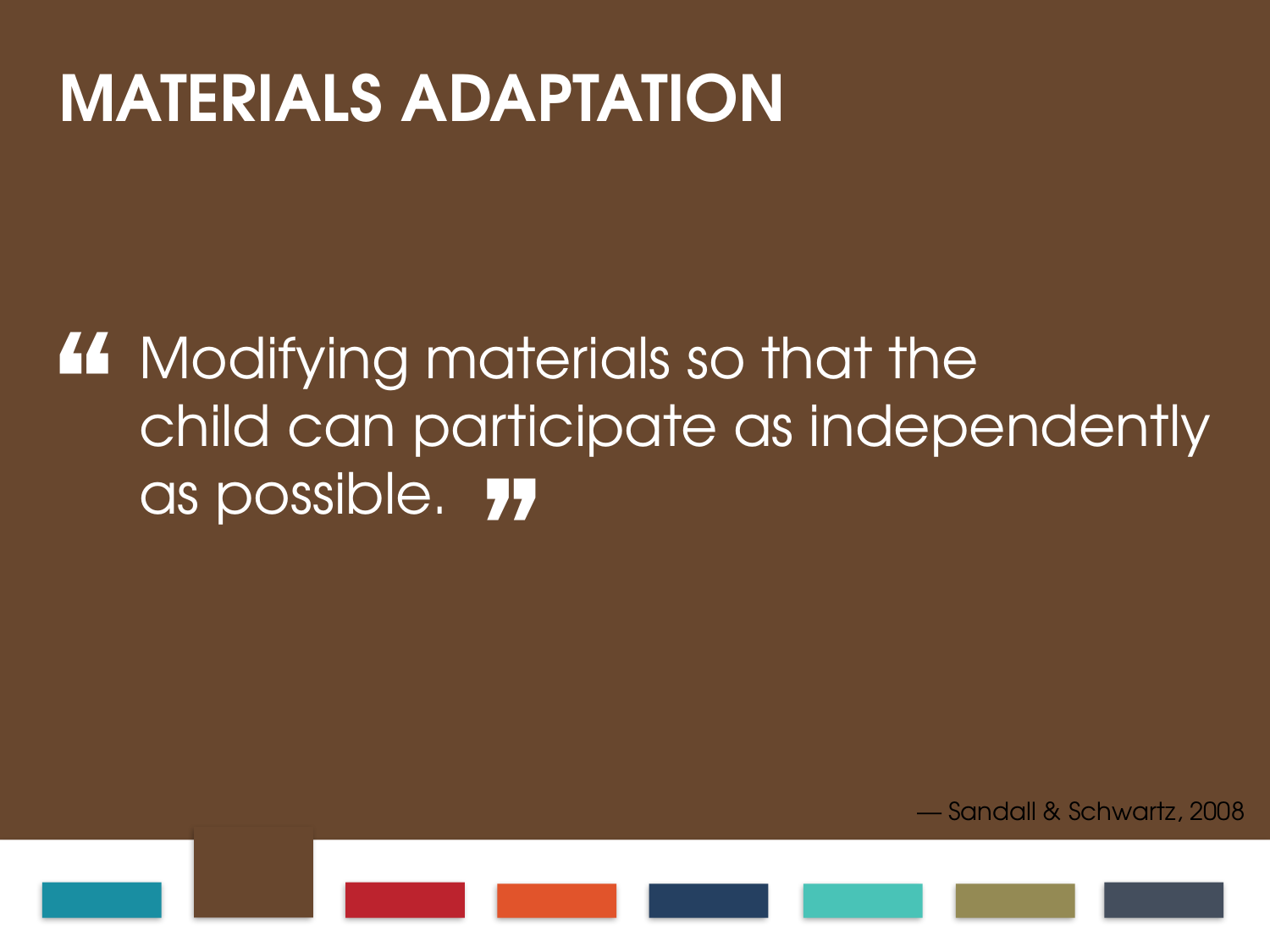

MATERIALS ADAPTATION
“
Modifying materials so that the
child can participate as independently as possible.
“
— Sandall & Schwartz, 2008